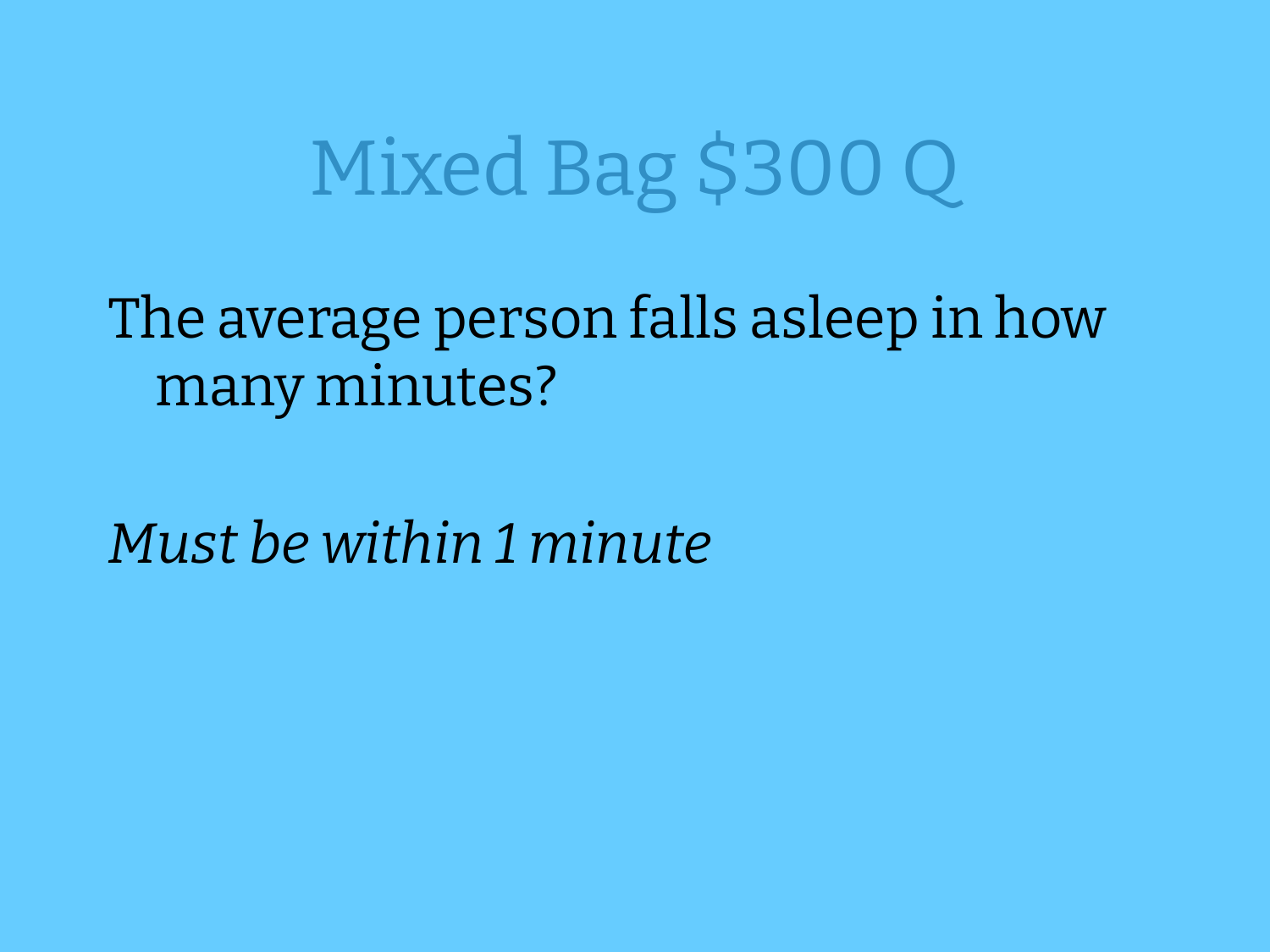

# Mixed Bag $300 Q
The average person falls asleep in how many minutes?

Must be within 1 minute